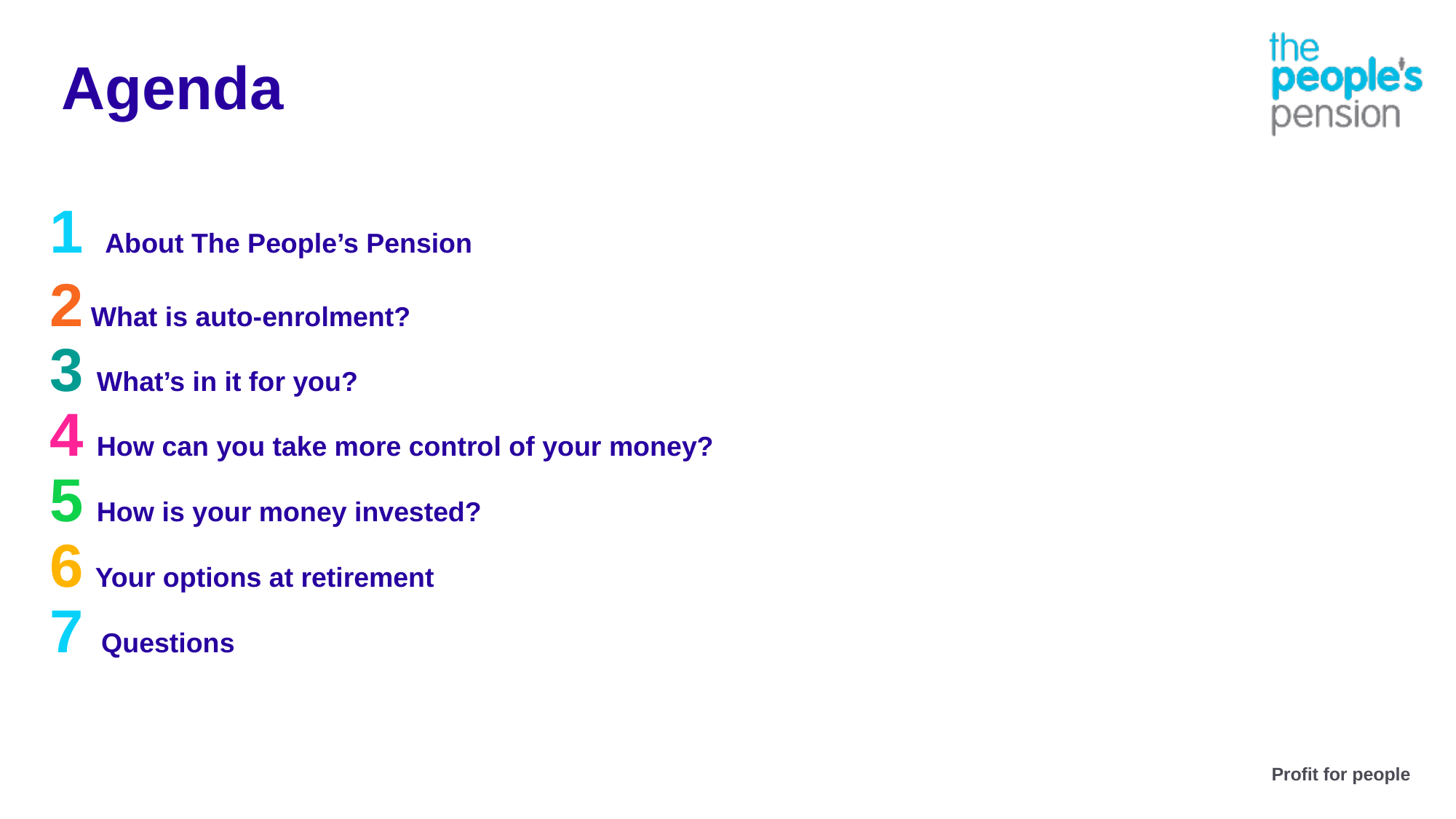

# Agenda
What’s to come
1   About The People’s Pension
2 What is auto-enrolment?
3  What’s in it for you?
4  How can you take more control of your money?
5  How is your money invested?
6  Your options at retirement
7   Questions